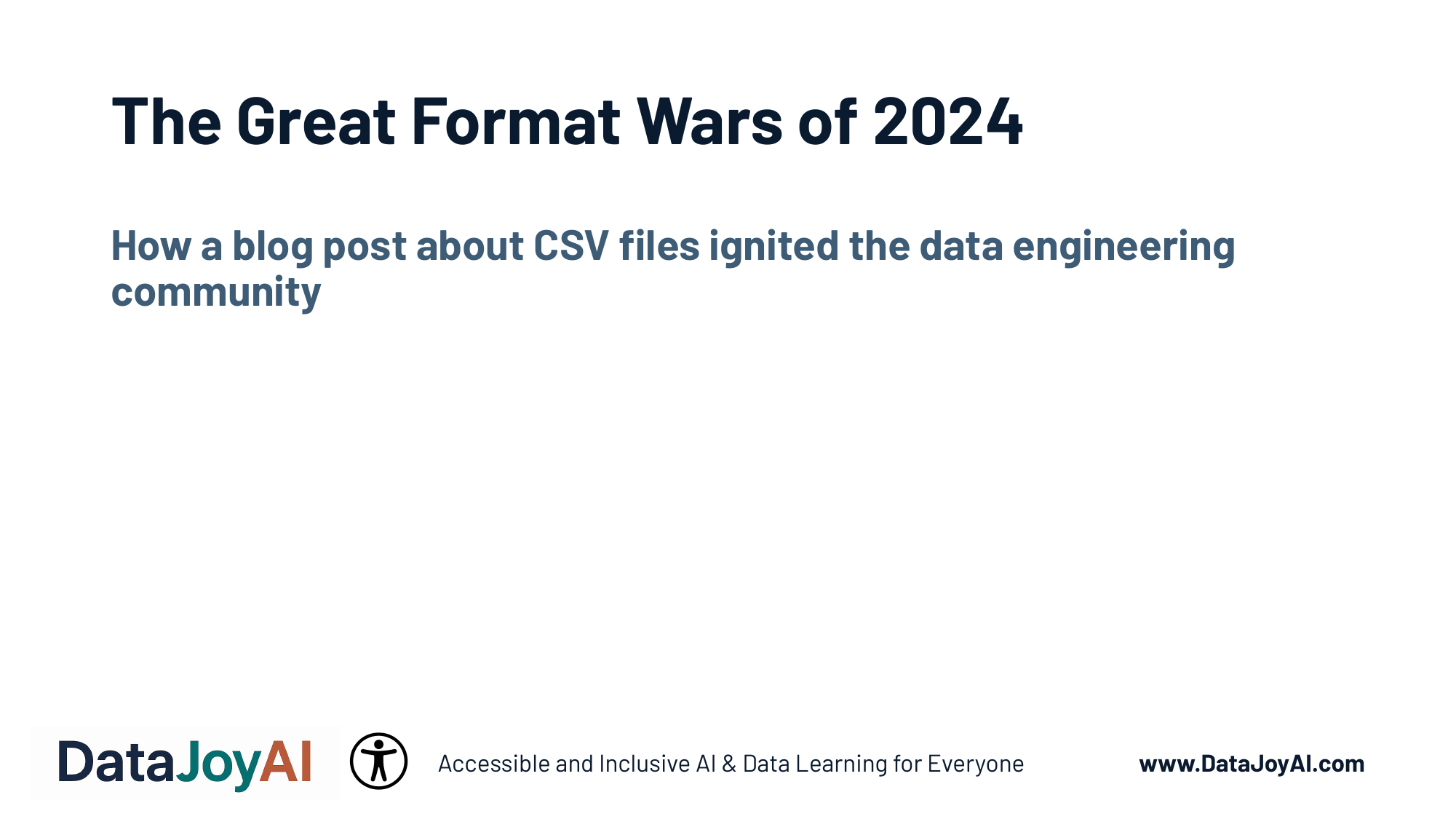

# The Great Format Wars of 2024
How a blog post about CSV files ignited the data engineering community